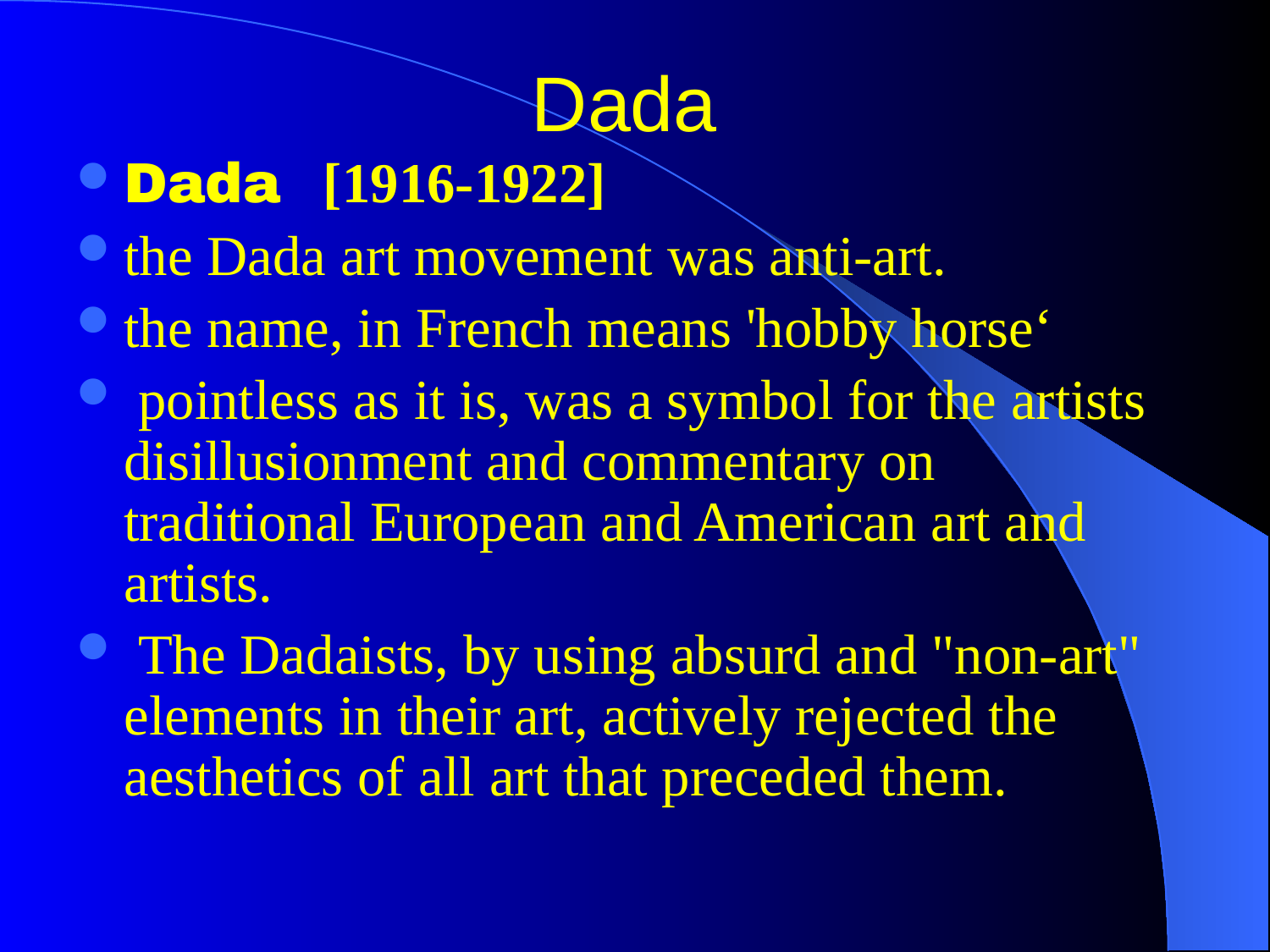

# Dada
Dada   [1916-1922]
the Dada art movement was anti-art.
the name, in French means 'hobby horse‘
 pointless as it is, was a symbol for the artists disillusionment and commentary on traditional European and American art and artists.
 The Dadaists, by using absurd and "non-art" elements in their art, actively rejected the aesthetics of all art that preceded them.